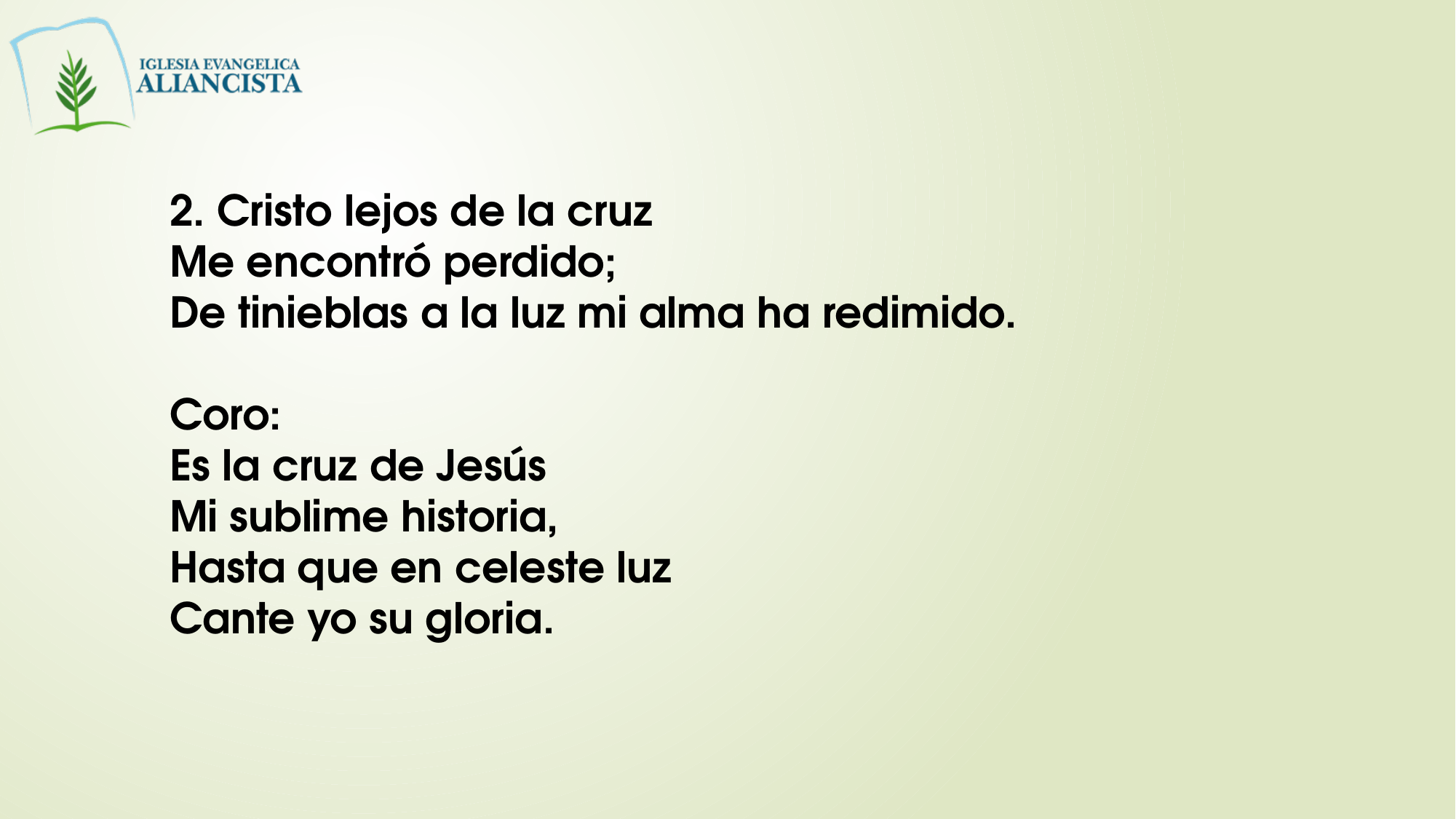

2. Cristo lejos de la cruz
Me encontró perdido;
De tinieblas a la luz mi alma ha redimido.

Coro:
Es la cruz de Jesús
Mi sublime historia,
Hasta que en celeste luz
Cante yo su gloria.